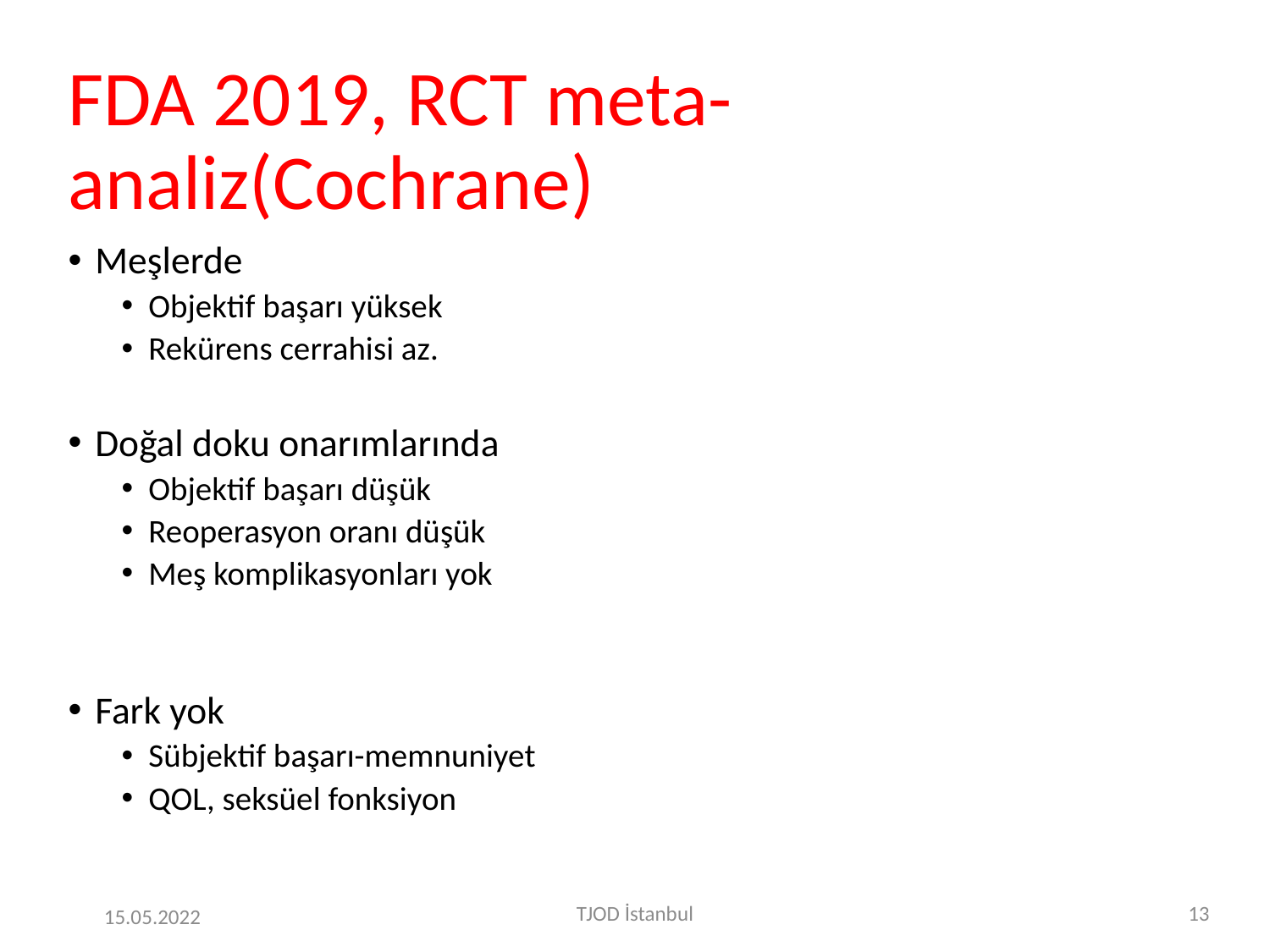

# FDA 2019, RCT meta-analiz(Cochrane)
Meşlerde
Objektif başarı yüksek
Rekürens cerrahisi az.

Doğal doku onarımlarında
Objektif başarı düşük
Reoperasyon oranı düşük
Meş komplikasyonları yok

Fark yok
Sübjektif başarı-memnuniyet
QOL, seksüel fonksiyon

TJOD İstanbul
13
15.05.2022